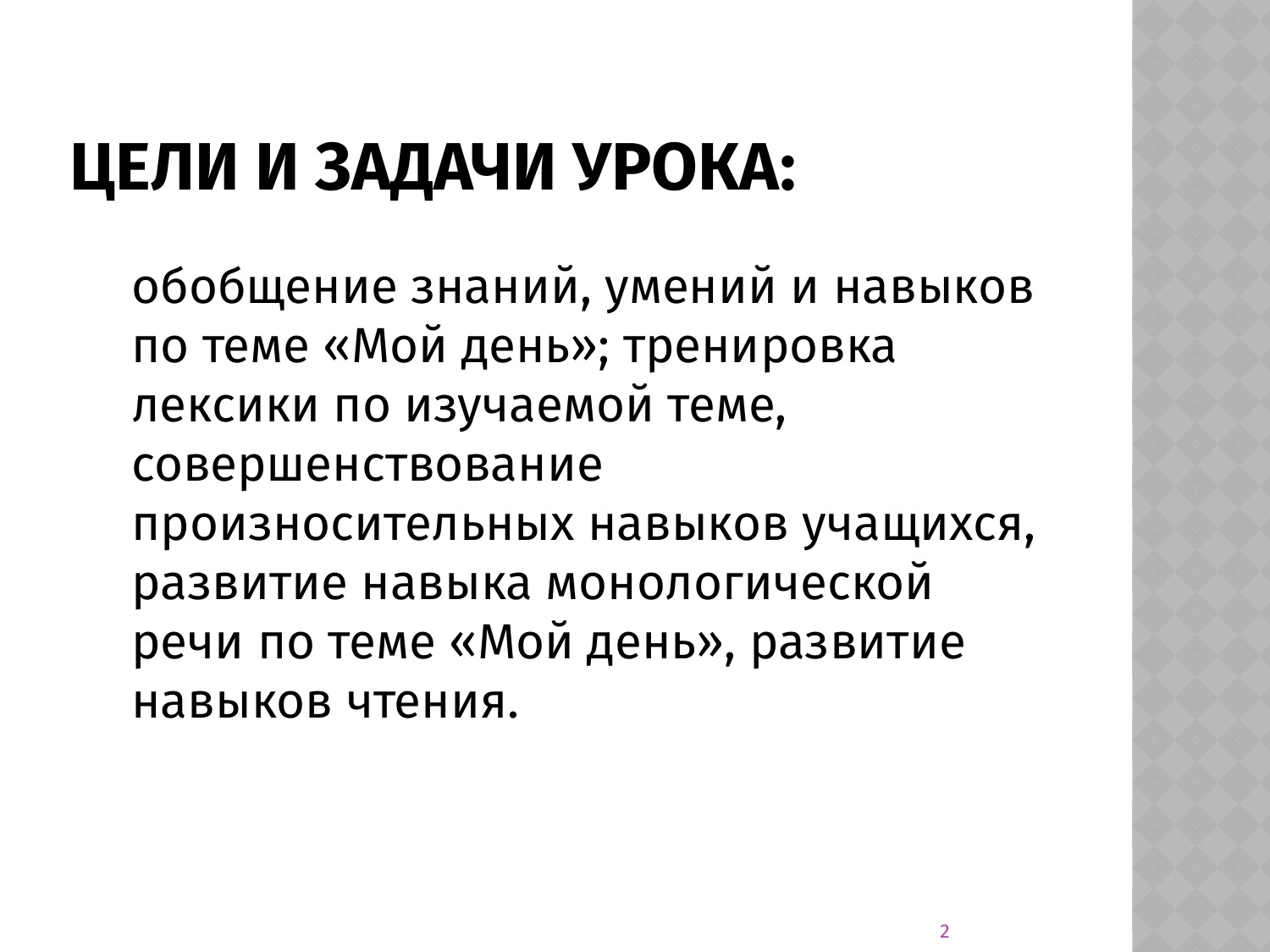

# Цели и задачи урока:
обобщение знаний, умений и навыков по теме «Мой день»; тренировка лексики по изучаемой теме, совершенствование произносительных навыков учащихся, развитие навыка монологической речи по теме «Мой день», развитие навыков чтения.

2